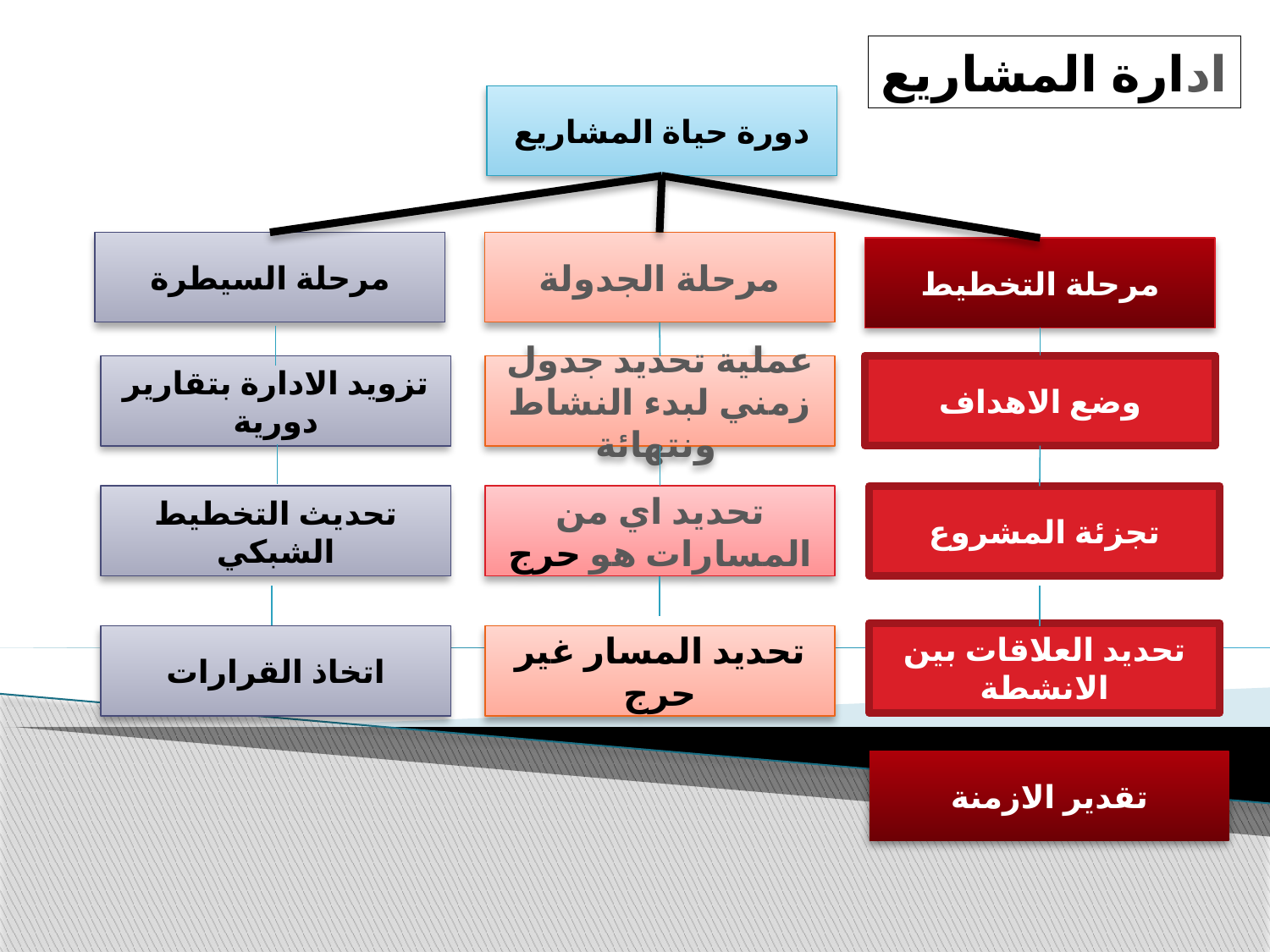

ادارة المشاريع
دورة حياة المشاريع
مرحلة السيطرة
مرحلة الجدولة
مرحلة التخطيط
وضع الاهداف
تزويد الادارة بتقارير دورية
عملية تحديد جدول زمني لبدء النشاط ونتهائة
تحديث التخطيط الشبكي
تحديد اي من المسارات هو حرج
تجزئة المشروع
تحديد العلاقات بين الانشطة
اتخاذ القرارات
تحديد المسار غير حرج
تقدير الازمنة